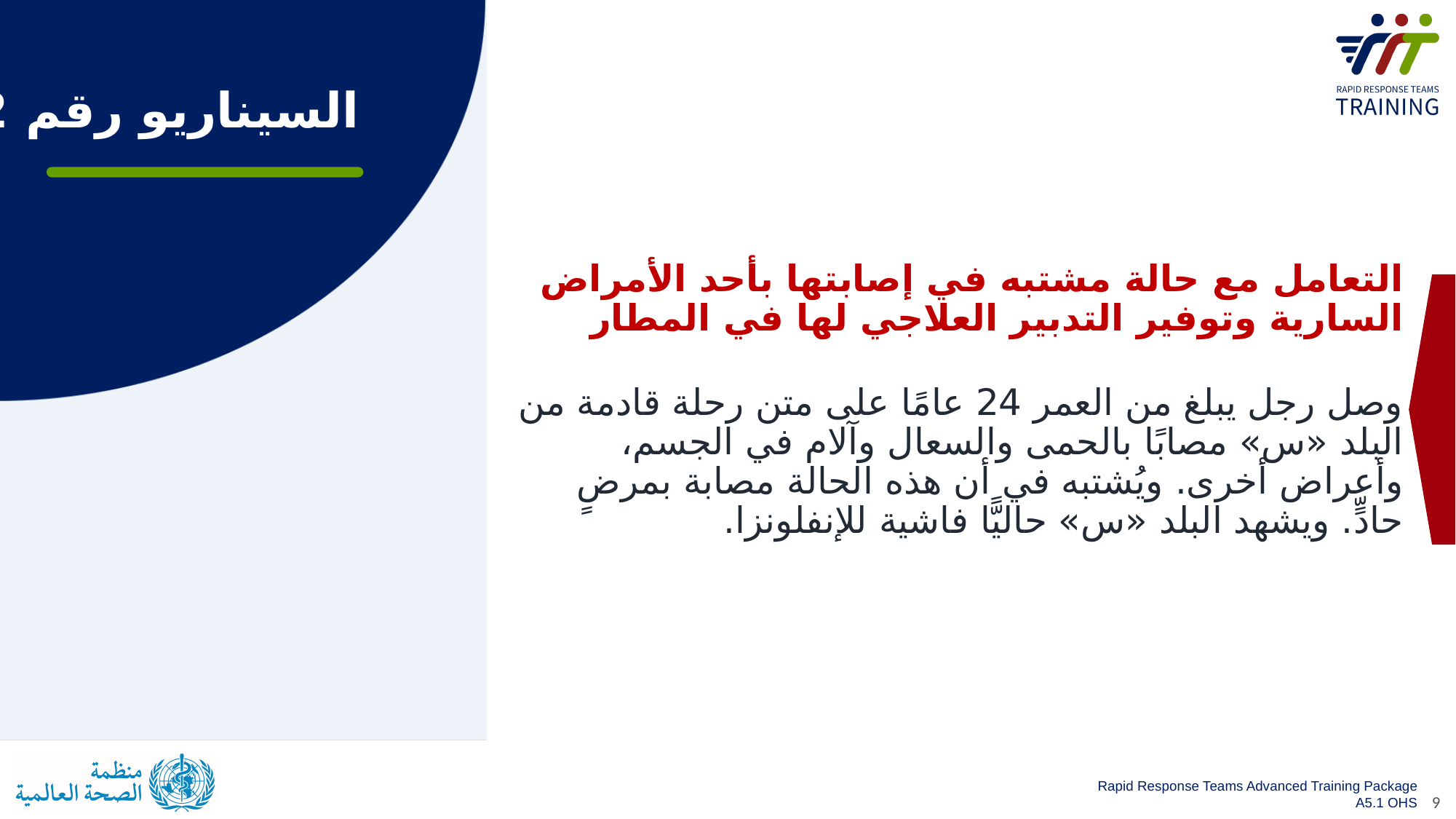

السيناريو رقم 2

التعامل مع حالة مشتبه في إصابتها بأحد الأمراض السارية وتوفير التدبير العلاجي لها في المطار

وصل رجل يبلغ من العمر 24 عامًا على متن رحلة قادمة من البلد «س» مصابًا بالحمى والسعال وآلام في الجسم، وأعراض أخرى. ويُشتبه في أن هذه الحالة مصابة بمرضٍ حادٍّ. ويشهد البلد «س» حاليًّا فاشية للإنفلونزا.
9